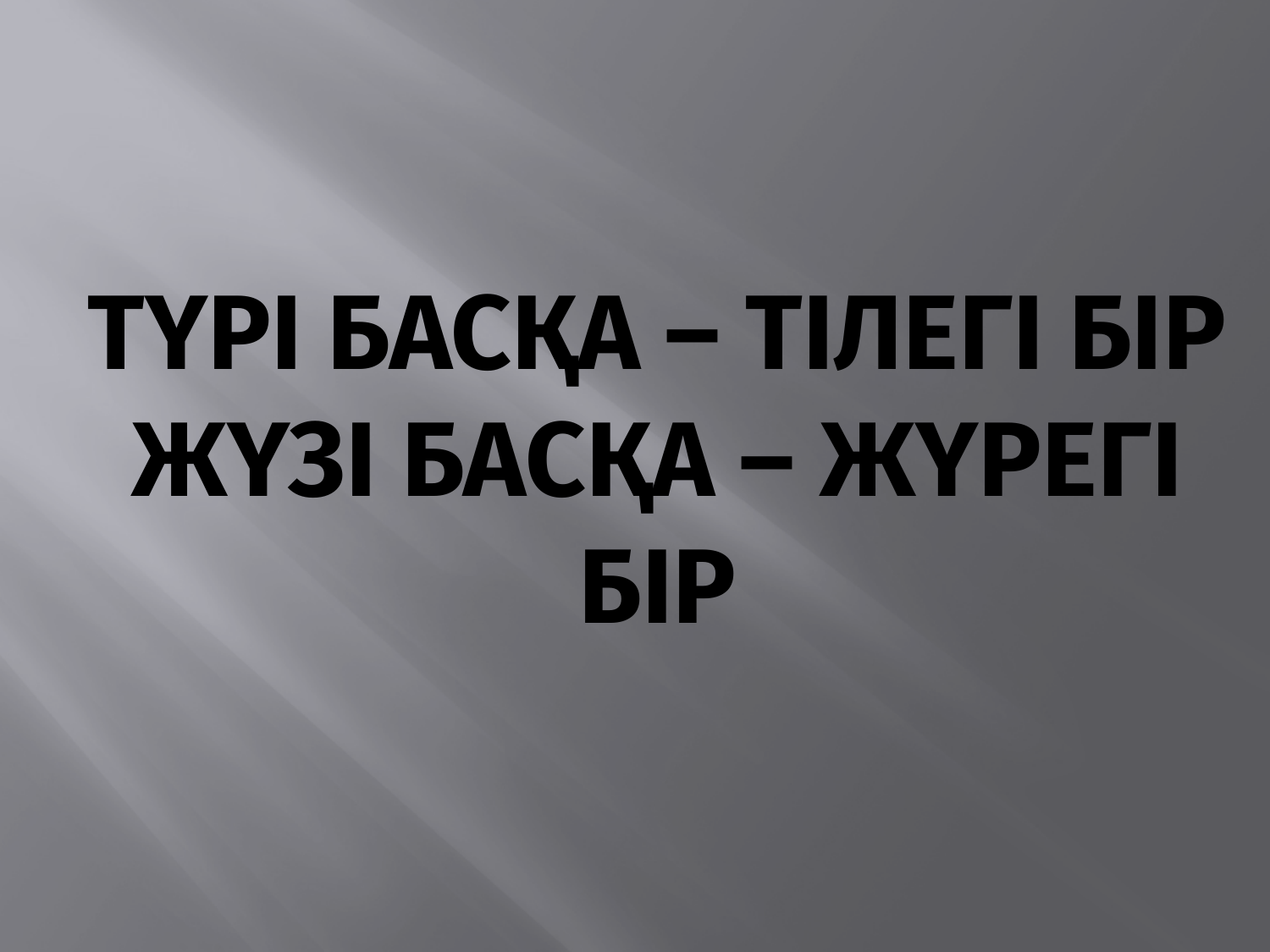

# Түрі басқа – тілегі бір Жүзі басқа – жүрегі бір